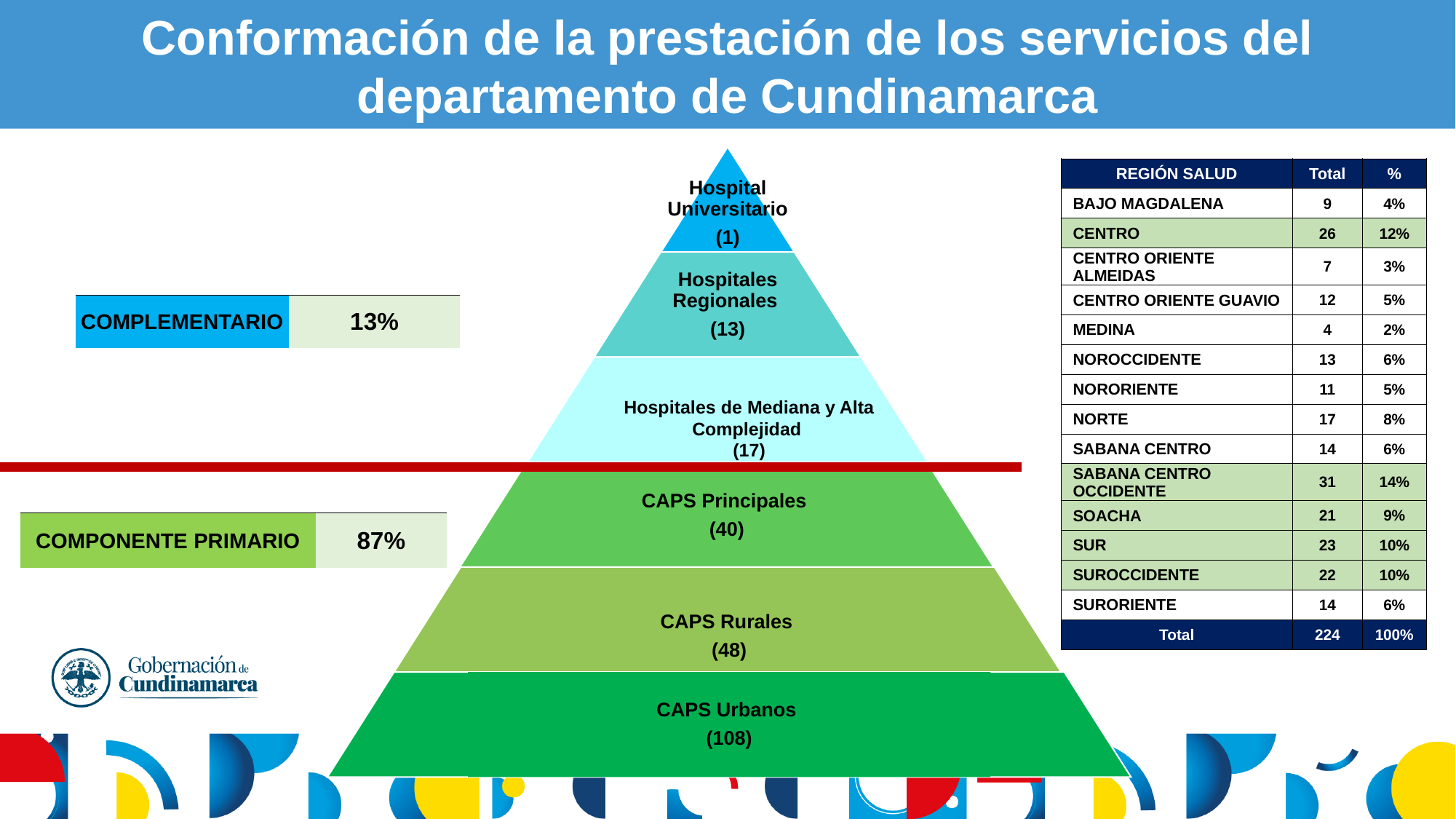

Conformación de la prestación de los servicios del departamento de Cundinamarca

Hospital Universitario
(1)
| REGIÓN SALUD | Total | % |
| --- | --- | --- |
| BAJO MAGDALENA | 9 | 4% |
| CENTRO | 26 | 12% |
| CENTRO ORIENTE ALMEIDAS | 7 | 3% |
| CENTRO ORIENTE GUAVIO | 12 | 5% |
| MEDINA | 4 | 2% |
| NOROCCIDENTE | 13 | 6% |
| NORORIENTE | 11 | 5% |
| NORTE | 17 | 8% |
| SABANA CENTRO | 14 | 6% |
| SABANA CENTRO OCCIDENTE | 31 | 14% |
| SOACHA | 21 | 9% |
| SUR | 23 | 10% |
| SUROCCIDENTE | 22 | 10% |
| SURORIENTE | 14 | 6% |
| Total | 224 | 100% |

Hospitales Regionales
(13)
| COMPLEMENTARIO | 13% |
| --- | --- |

CAPS Principales
(40)
Hospitales de Mediana y Alta Complejidad
(17)

CAPS Rurales
(48)
| COMPONENTE PRIMARIO |  | 87% |
| --- | --- | --- |

CAPS Urbanos
(108)